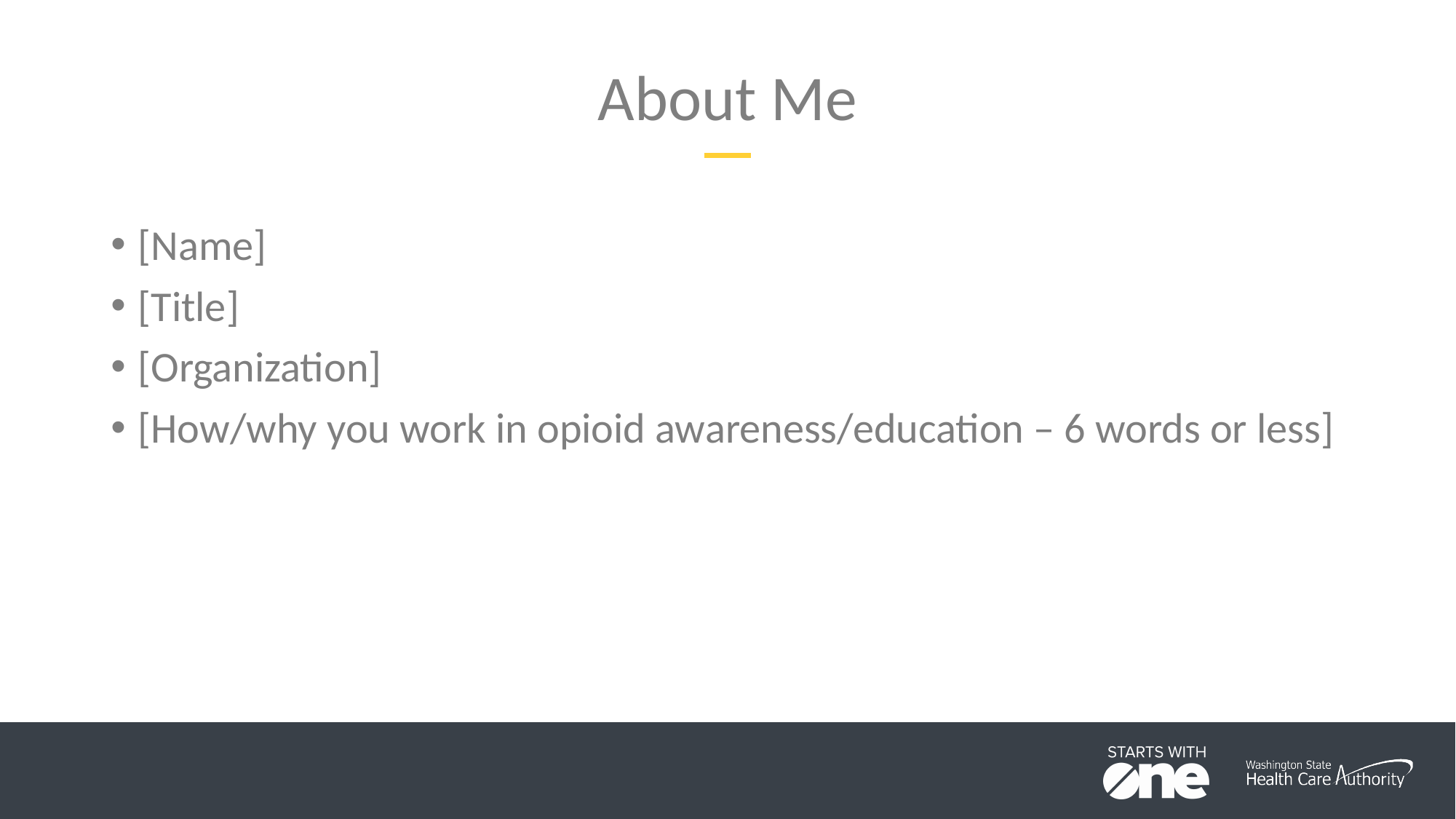

# About Me
[Name]
[Title]
[Organization]
[How/why you work in opioid awareness/education – 6 words or less]